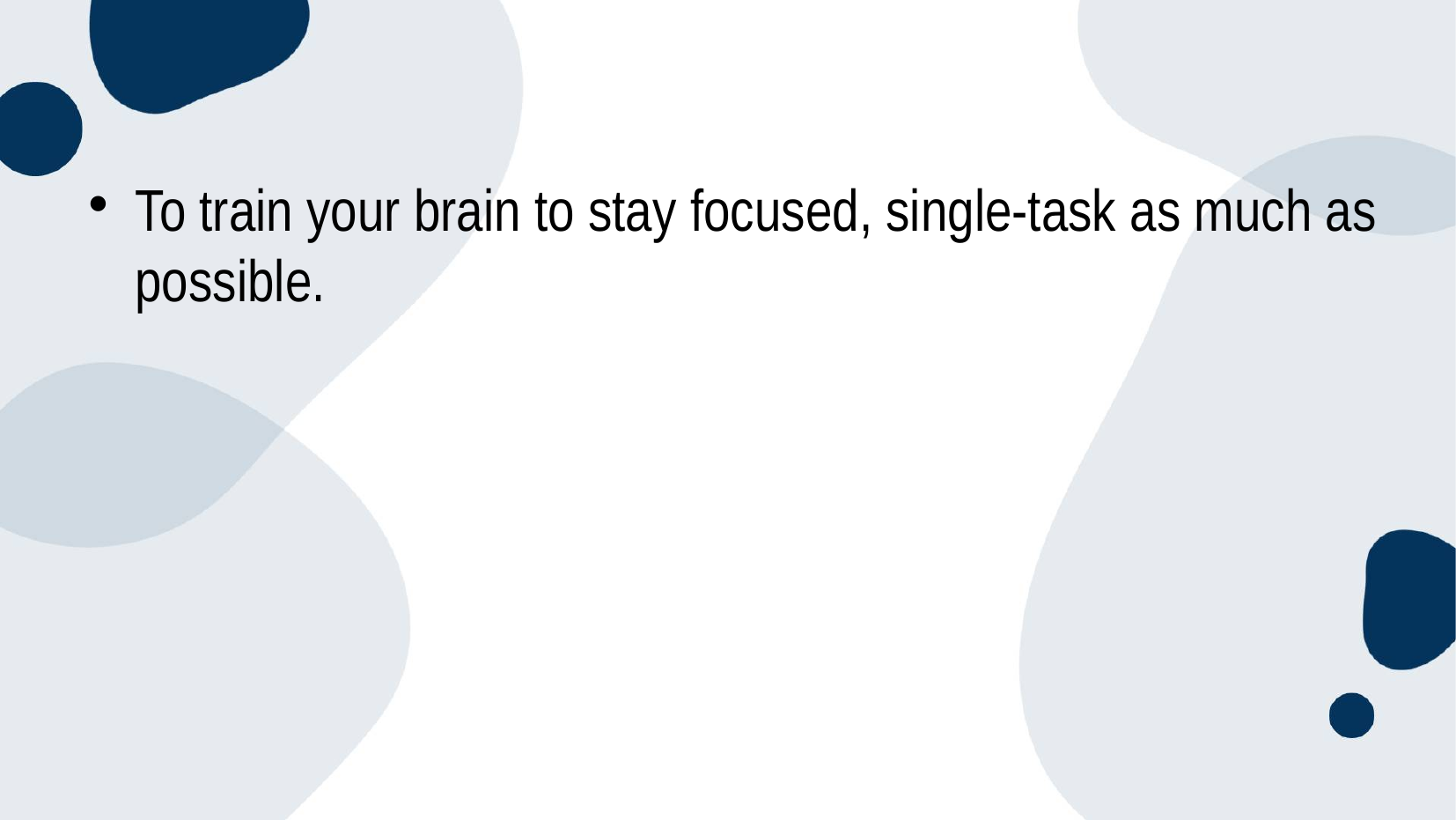

To train your brain to stay focused, single-task as much as possible.